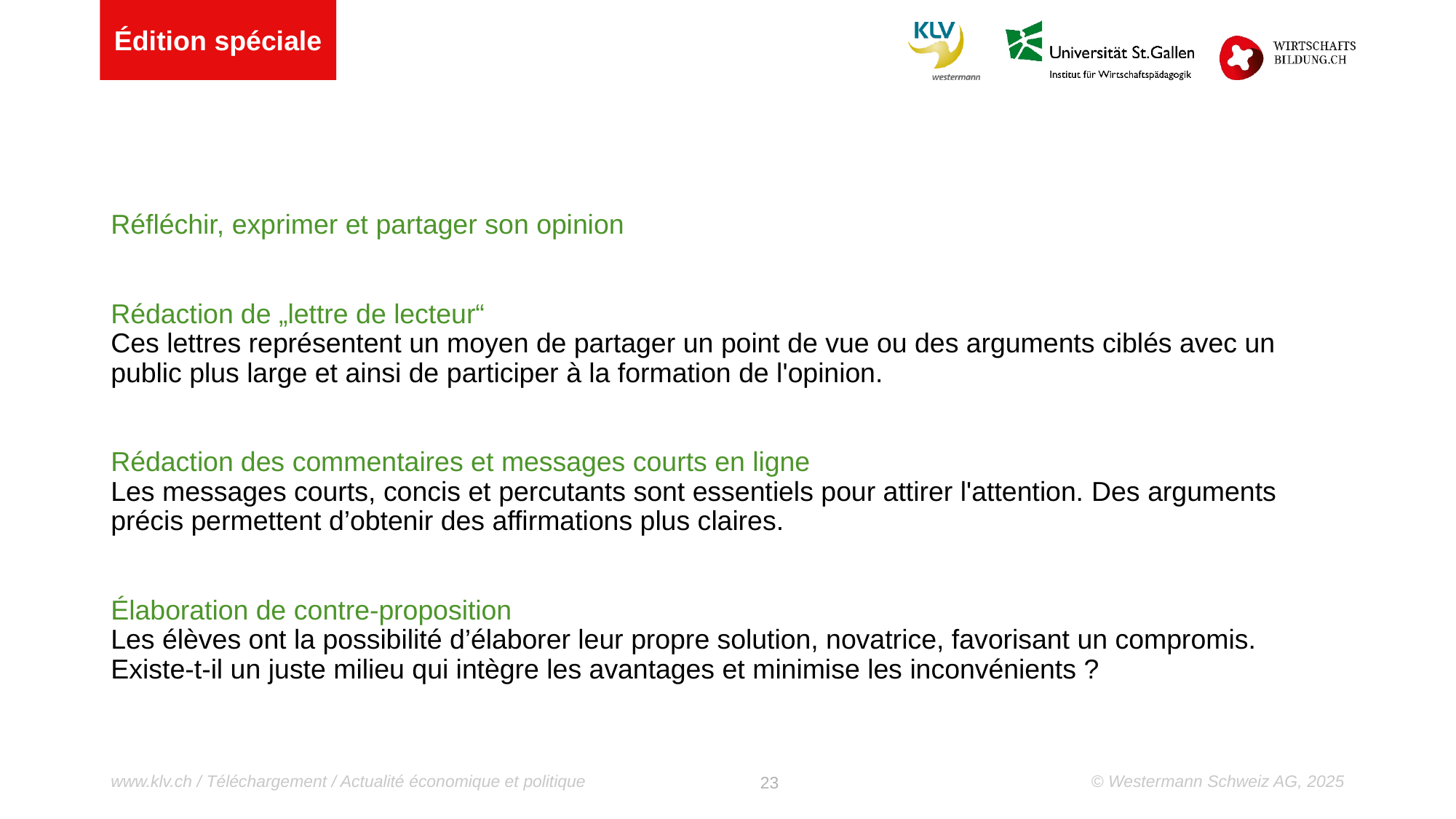

Réfléchir, exprimer et partager son opinion

Rédaction de „lettre de lecteur“
Ces lettres représentent un moyen de partager un point de vue ou des arguments ciblés avec un public plus large et ainsi de participer à la formation de l'opinion.

Rédaction des commentaires et messages courts en ligne
Les messages courts, concis et percutants sont essentiels pour attirer l'attention. Des arguments précis permettent d’obtenir des affirmations plus claires.

Élaboration de contre-proposition
Les élèves ont la possibilité d’élaborer leur propre solution, novatrice, favorisant un compromis. Existe-t-il un juste milieu qui intègre les avantages et minimise les inconvénients ?
www.klv.ch / Téléchargement / Actualité économique et politique
© Westermann Schweiz AG, 2025
23